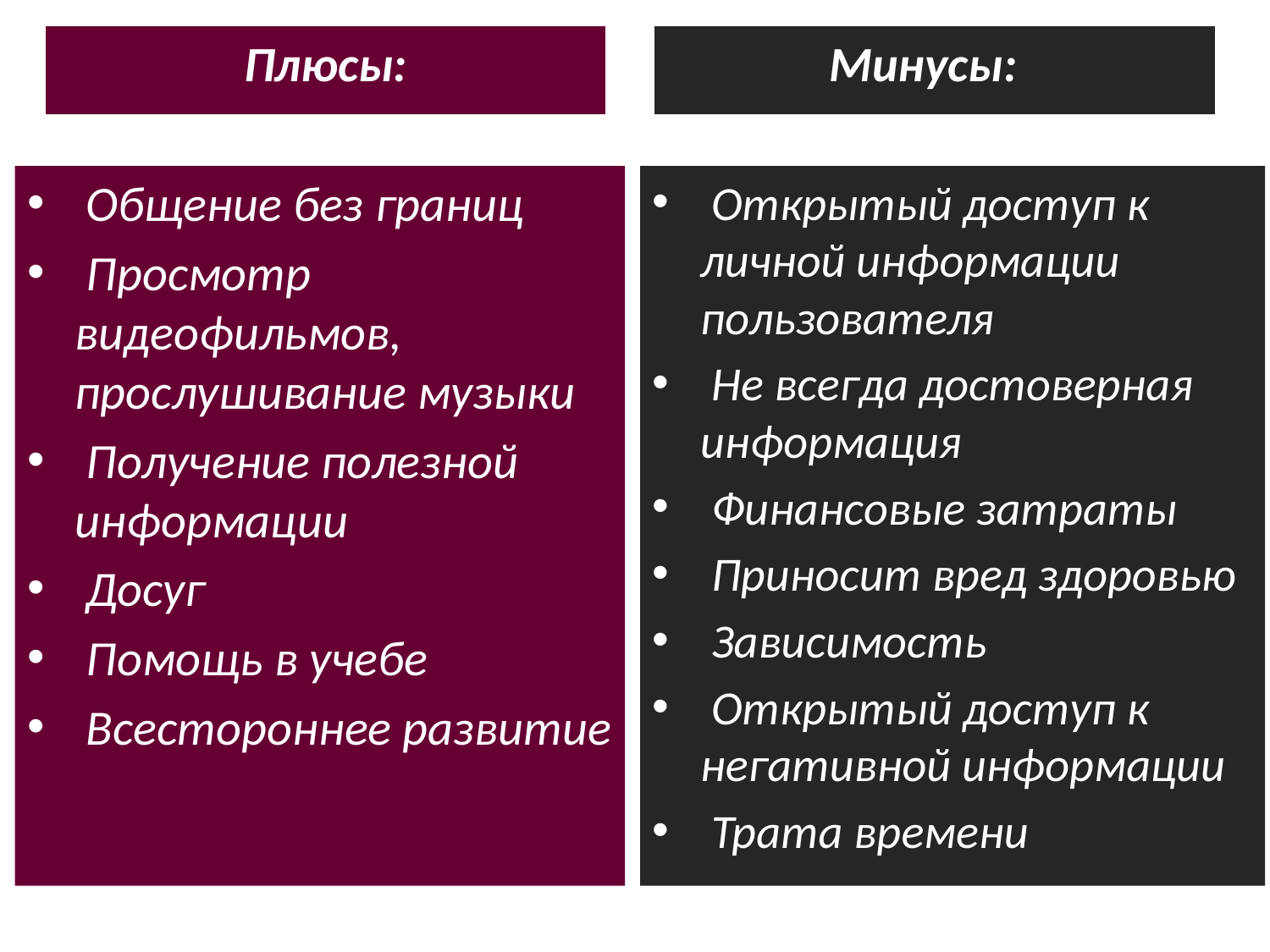

Плюсы:
Минусы:
 Общение без границ
 Просмотр видеофильмов,   прослушивание музыки
 Получение полезной информации
 Досуг
 Помощь в учебе
 Всестороннее развитие

 Открытый доступ к личной информации пользователя
 Не всегда достоверная информация
 Финансовые затраты
 Приносит вред здоровью
 Зависимость
 Открытый доступ к негативной информации
 Трата времени